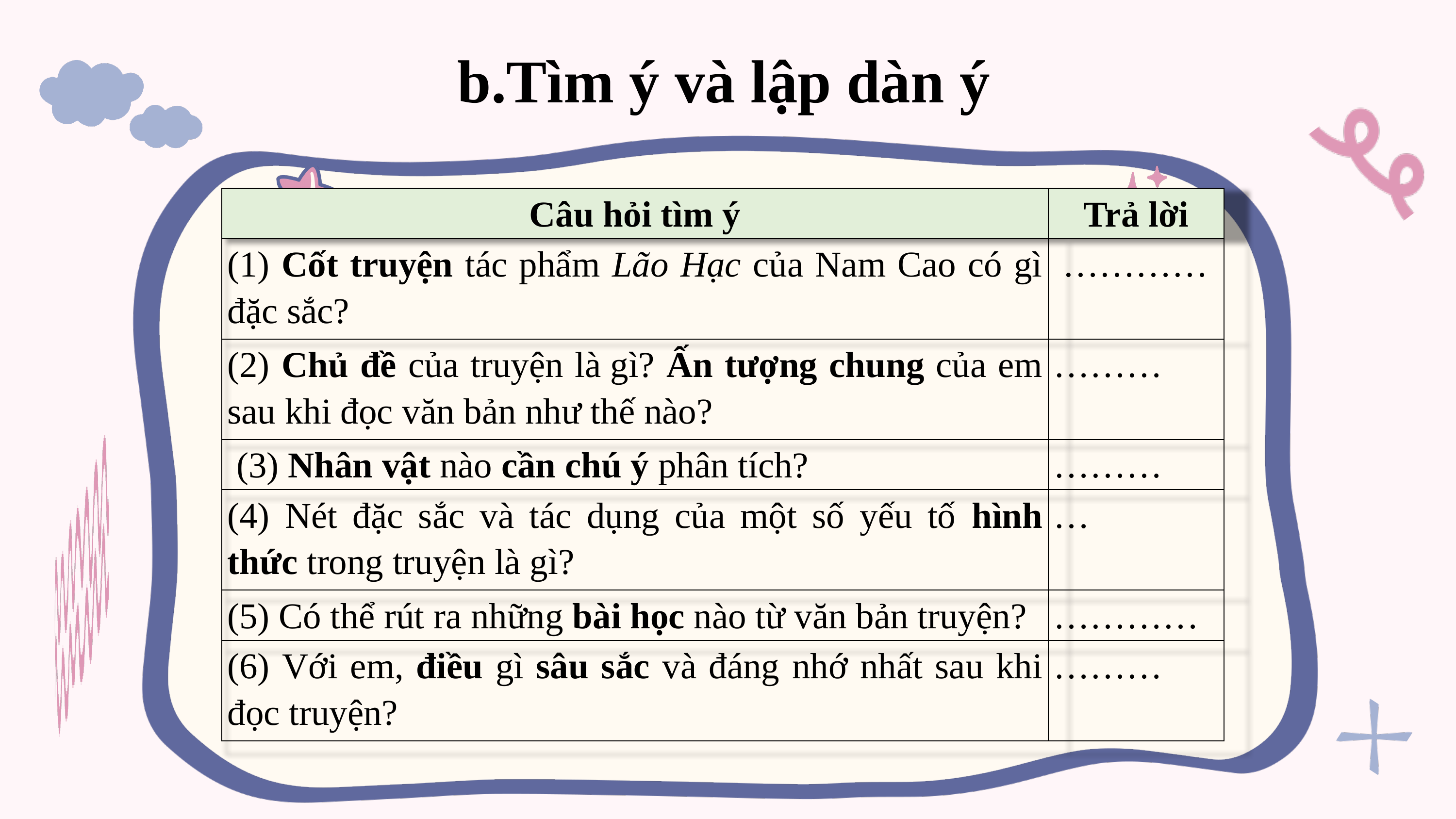

b.Tìm ý và lập dàn ý

| Câu hỏi tìm ý | Trả lời |
| --- | --- |
| (1) Cốt truyện tác phẩm Lão Hạc của Nam Cao có gì đặc sắc? | ………… |
| (2) Chủ đề của truyện là gì? Ấn tượng chung của em sau khi đọc văn bản như thế nào? | ……… |
| (3) Nhân vật nào cần chú ý phân tích? | ……… |
| (4) Nét đặc sắc và tác dụng của một số yếu tố hình thức trong truyện là gì? | … |
| (5) Có thể rút ra những bài học nào từ văn bản truyện? | ………… |
| (6) Với em, điều gì sâu sắc và đáng nhớ nhất sau khi đọc truyện? | ……… |